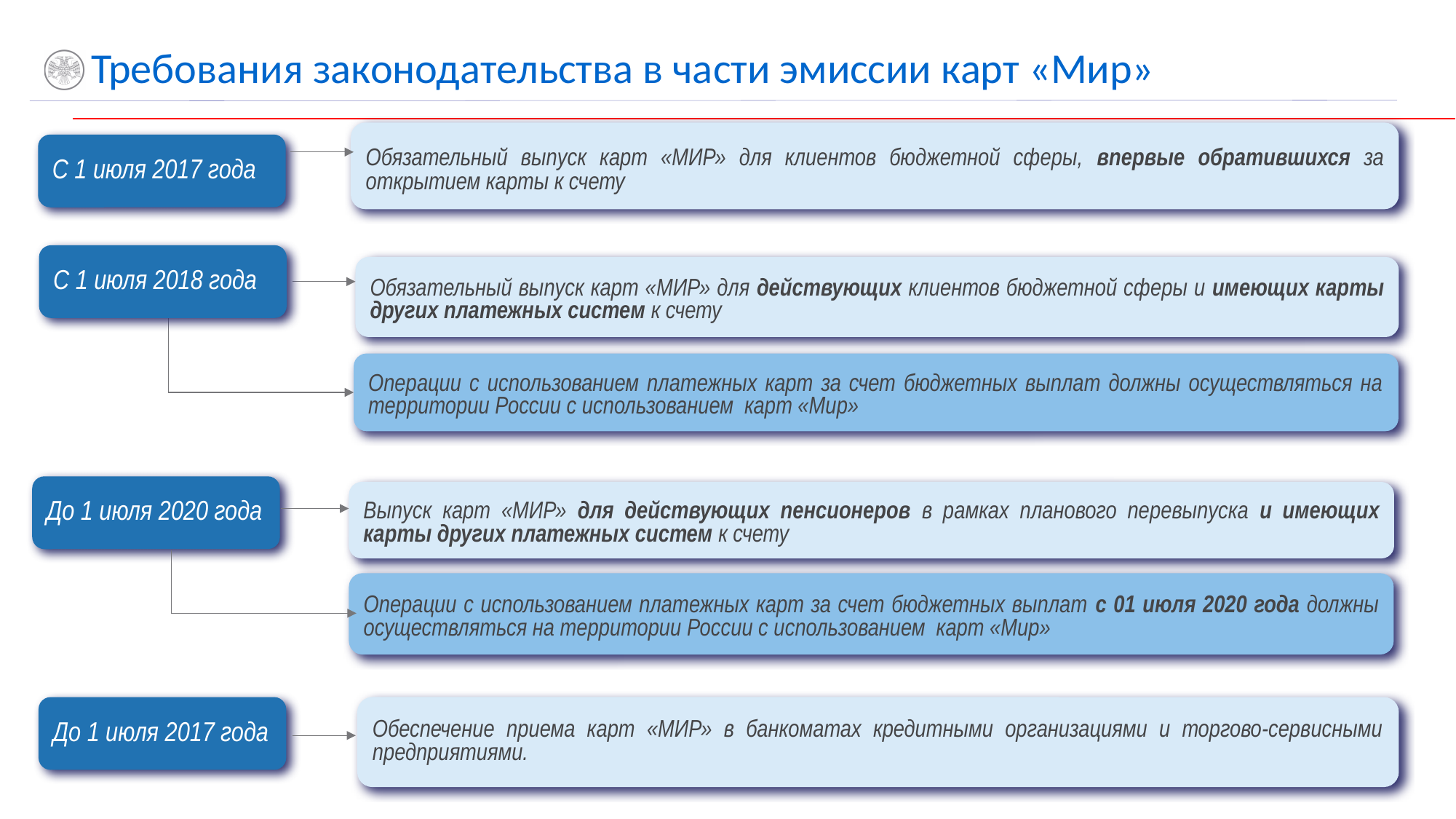

# Требования законодательства в части эмиссии карт «Мир»

Обязательный выпуск карт «МИР» для клиентов бюджетной сферы, впервые обратившихся за открытием карты к счету

С 1 июля 2017 года

С 1 июля 2018 года

Обязательный выпуск карт «МИР» для действующих клиентов бюджетной сферы и имеющих карты других платежных систем к счету

Операции с использованием платежных карт за счет бюджетных выплат должны осуществляться на территории России с использованием  карт «Мир»

До 1 июля 2020 года

Выпуск карт «МИР» для действующих пенсионеров в рамках планового перевыпуска и имеющих карты других платежных систем к счету

Операции с использованием платежных карт за счет бюджетных выплат с 01 июля 2020 года должны осуществляться на территории России с использованием  карт «Мир»

До 1 июля 2017 года
Обеспечение приема карт «МИР» в банкоматах кредитными организациями и торгово-сервисными предприятиями.